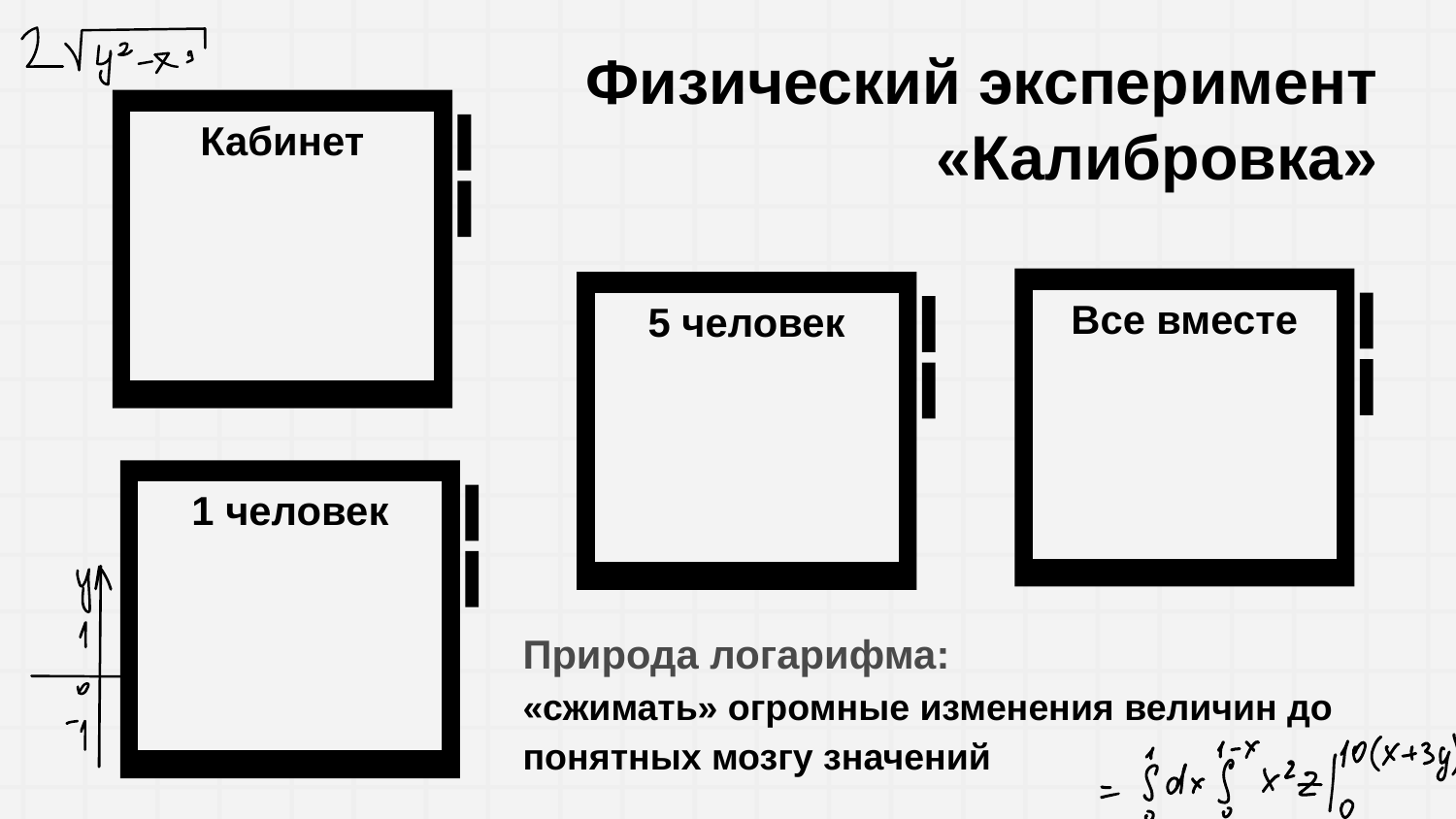

# Физический эксперимент «Калибровка»

Кабинет

Все вместе

5 человек

1 человек

Природа логарифма:
«сжимать» огромные изменения величин до понятных мозгу значений